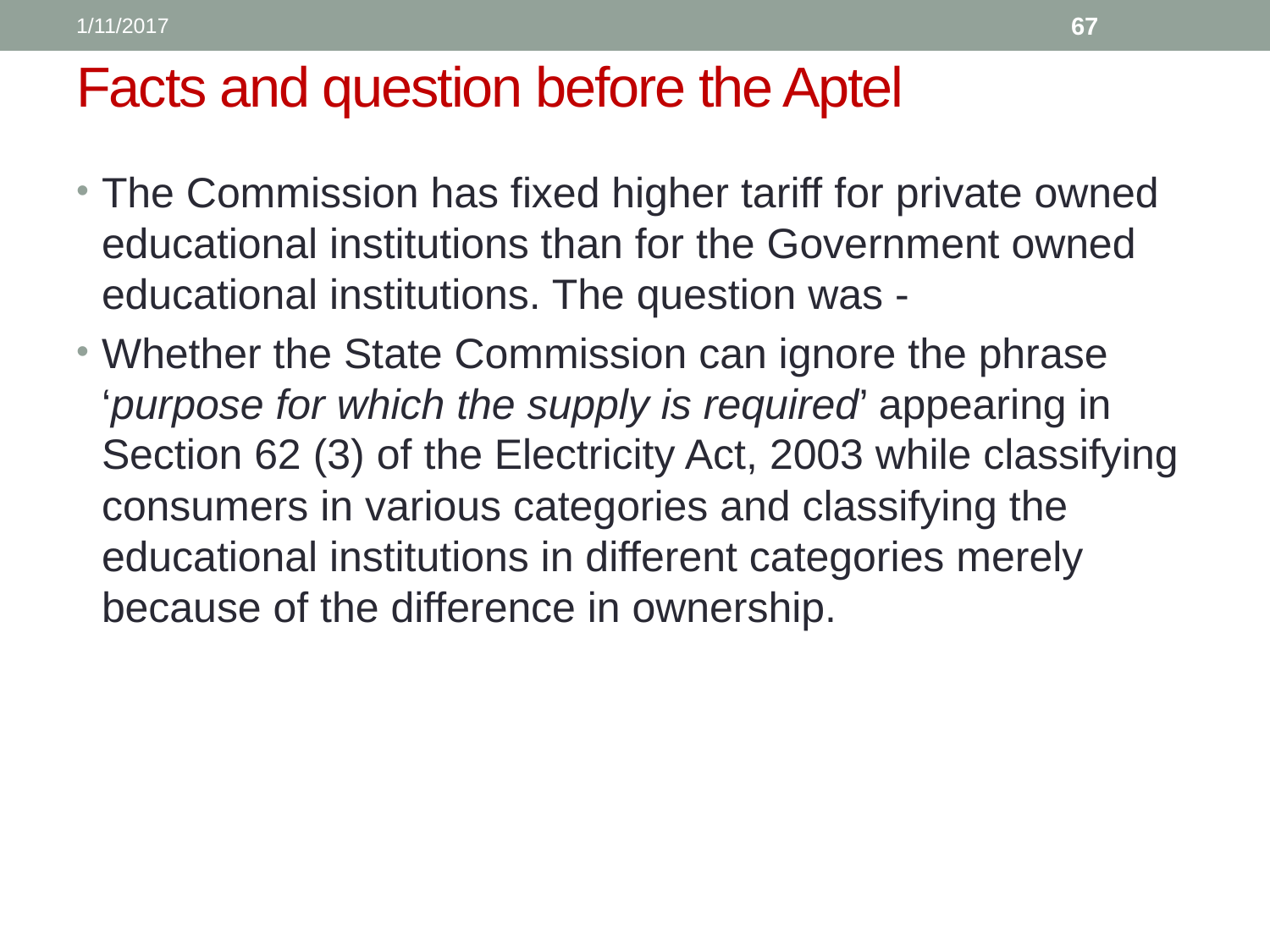

1/11/2017
67
# Facts and question before the Aptel
The Commission has fixed higher tariff for private owned educational institutions than for the Government owned educational institutions. The question was -
Whether the State Commission can ignore the phrase ‘purpose for which the supply is required’ appearing in Section 62 (3) of the Electricity Act, 2003 while classifying consumers in various categories and classifying the educational institutions in different categories merely because of the difference in ownership.